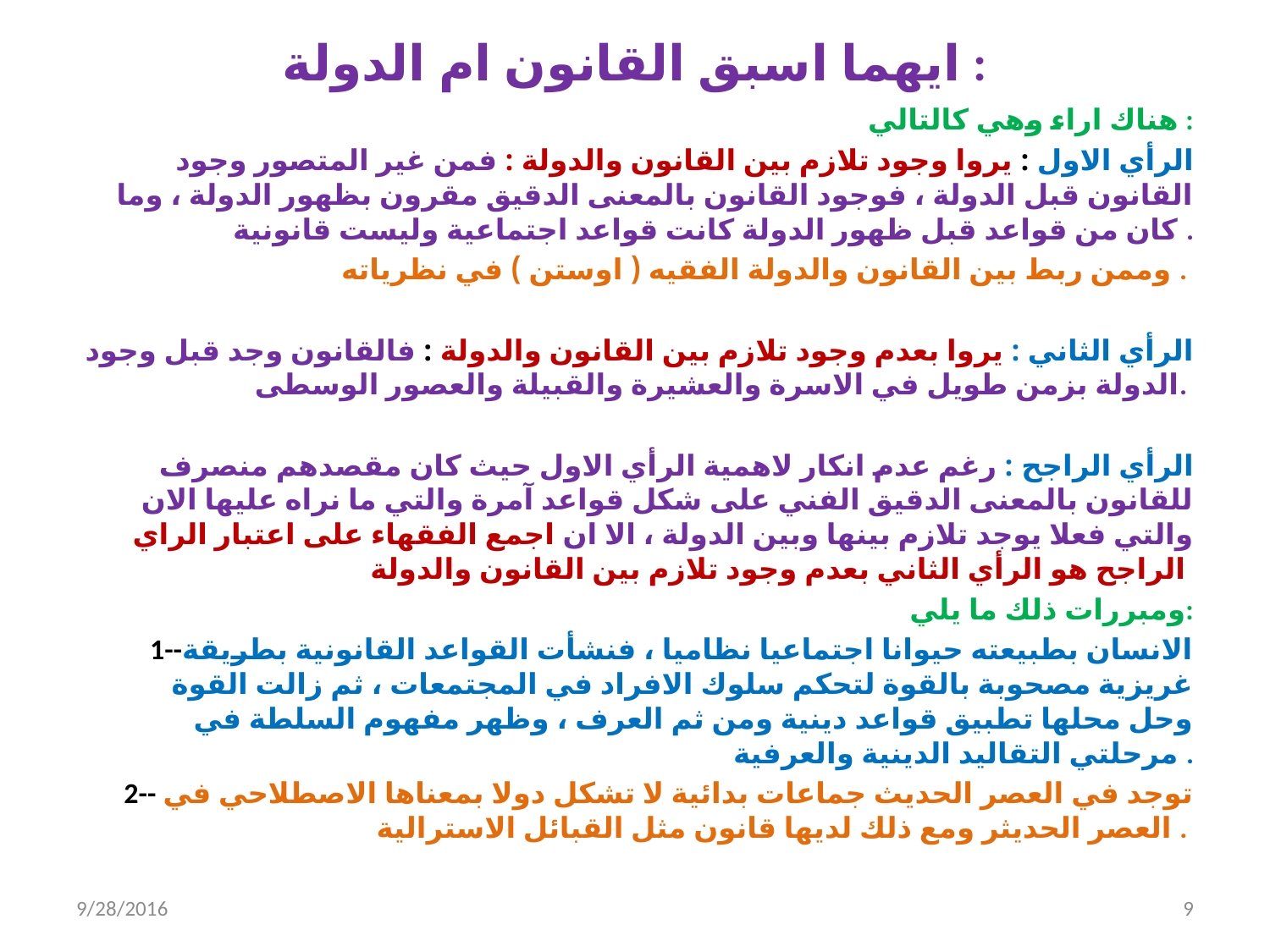

# ايهما اسبق القانون ام الدولة :
هناك اراء وهي كالتالي :
الرأي الاول : يروا وجود تلازم بين القانون والدولة : فمن غير المتصور وجود القانون قبل الدولة ، فوجود القانون بالمعنى الدقيق مقرون بظهور الدولة ، وما كان من قواعد قبل ظهور الدولة كانت قواعد اجتماعية وليست قانونية .
وممن ربط بين القانون والدولة الفقيه ( اوستن ) في نظرياته .

الرأي الثاني : يروا بعدم وجود تلازم بين القانون والدولة : فالقانون وجد قبل وجود الدولة بزمن طويل في الاسرة والعشيرة والقبيلة والعصور الوسطى.

الرأي الراجح : رغم عدم انكار لاهمية الرأي الاول حيث كان مقصدهم منصرف للقانون بالمعنى الدقيق الفني على شكل قواعد آمرة والتي ما نراه عليها الان والتي فعلا يوجد تلازم بينها وبين الدولة ، الا ان اجمع الفقهاء على اعتبار الراي الراجح هو الرأي الثاني بعدم وجود تلازم بين القانون والدولة
ومبررات ذلك ما يلي:
1--الانسان بطبيعته حيوانا اجتماعيا نظاميا ، فنشأت القواعد القانونية بطريقة غريزية مصحوبة بالقوة لتحكم سلوك الافراد في المجتمعات ، ثم زالت القوة وحل محلها تطبيق قواعد دينية ومن ثم العرف ، وظهر مفهوم السلطة في مرحلتي التقاليد الدينية والعرفية .
2-- توجد في العصر الحديث جماعات بدائية لا تشكل دولا بمعناها الاصطلاحي في العصر الحديثر ومع ذلك لديها قانون مثل القبائل الاسترالية .
9/28/2016
9